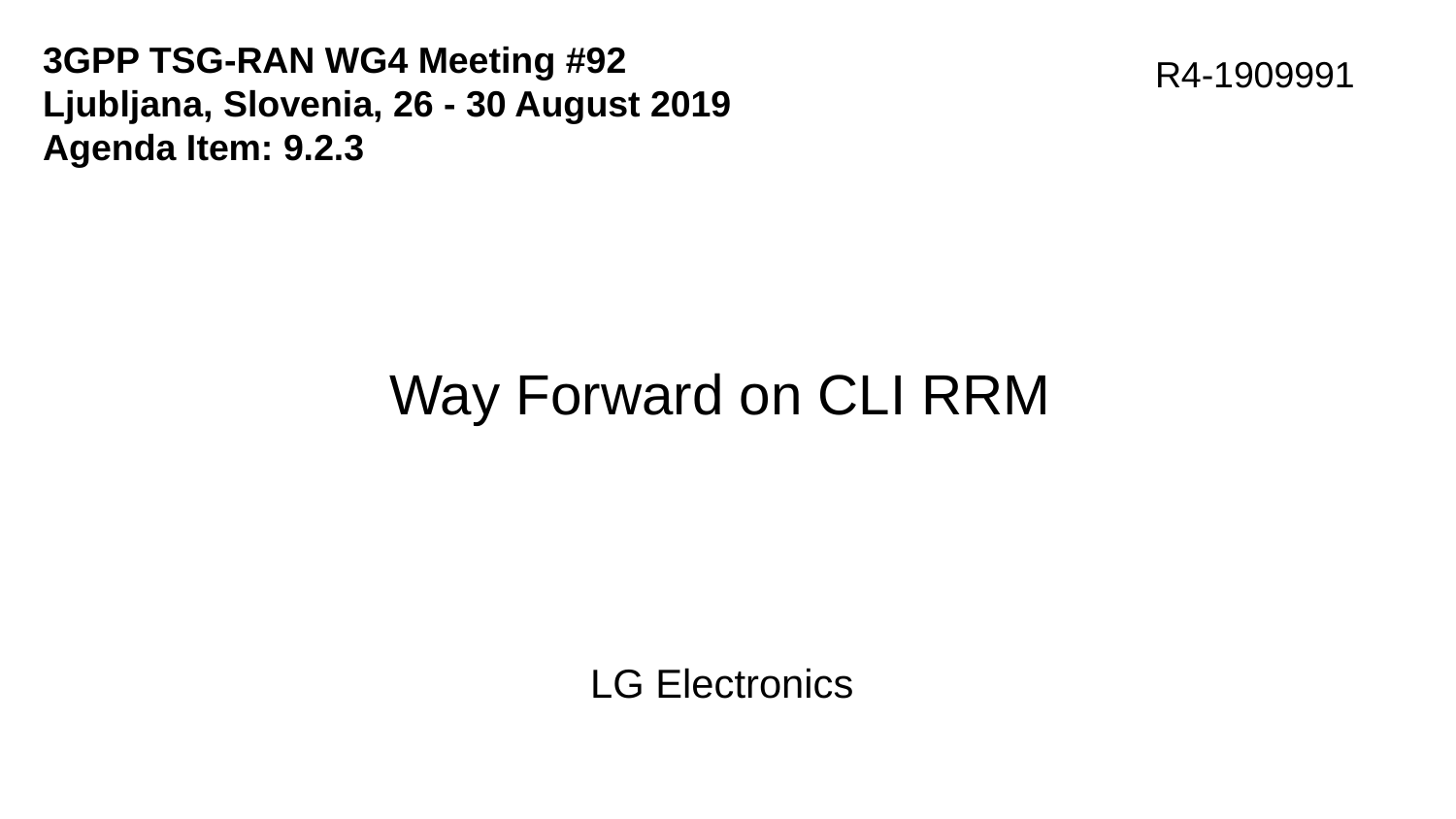

3GPP TSG-RAN WG4 Meeting #92
Ljubljana, Slovenia, 26 - 30 August 2019
Agenda Item: 9.2.3
R4-1909991
# Way Forward on CLI RRM
LG Electronics